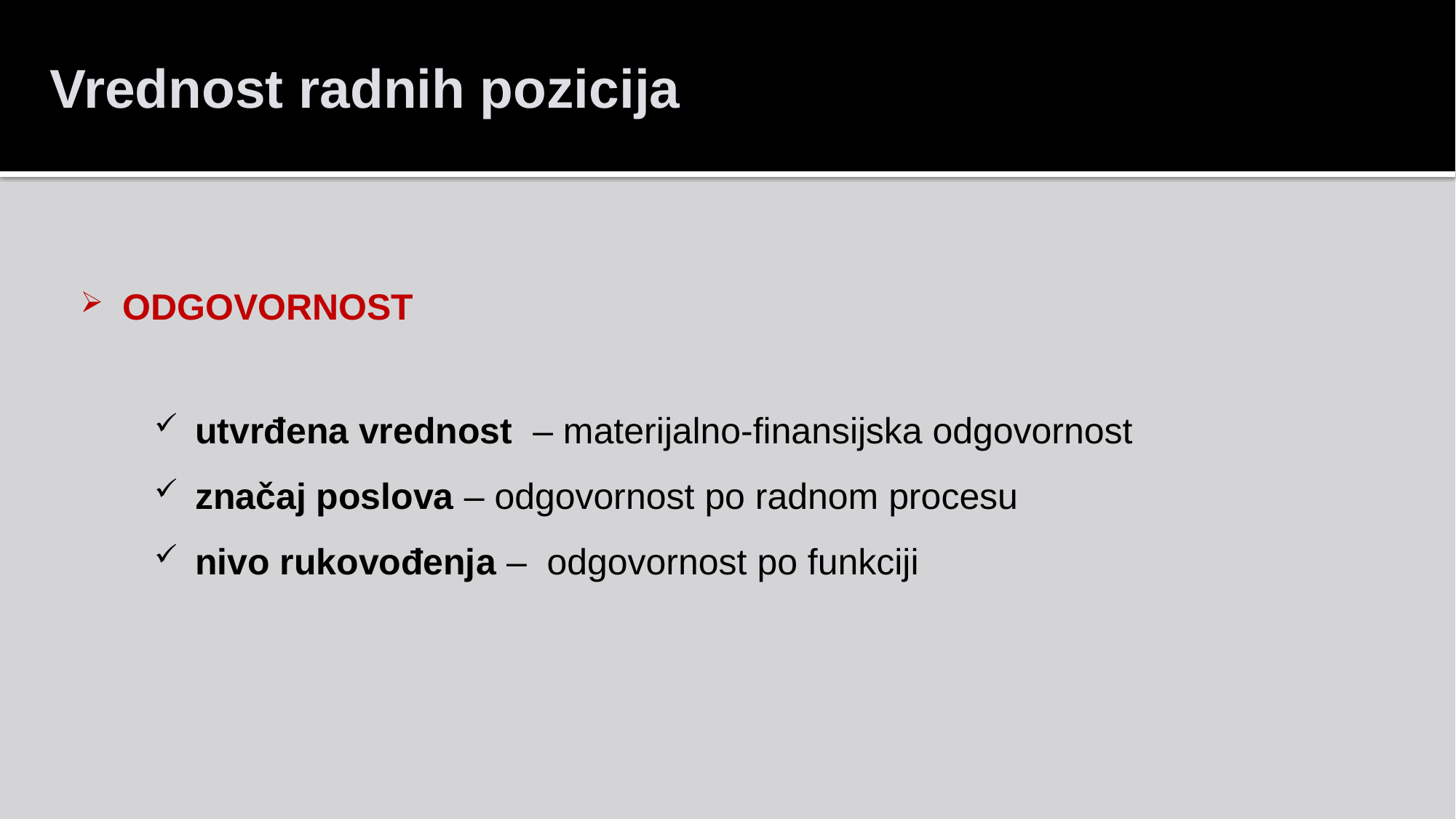

Vrednost radnih pozicija

ODGOVORNOST

utvrđena vrednost  – materijalno-finansijska odgovornost
značaj poslova – odgovornost po radnom procesu
nivo rukovođenja –  odgovornost po funkciji